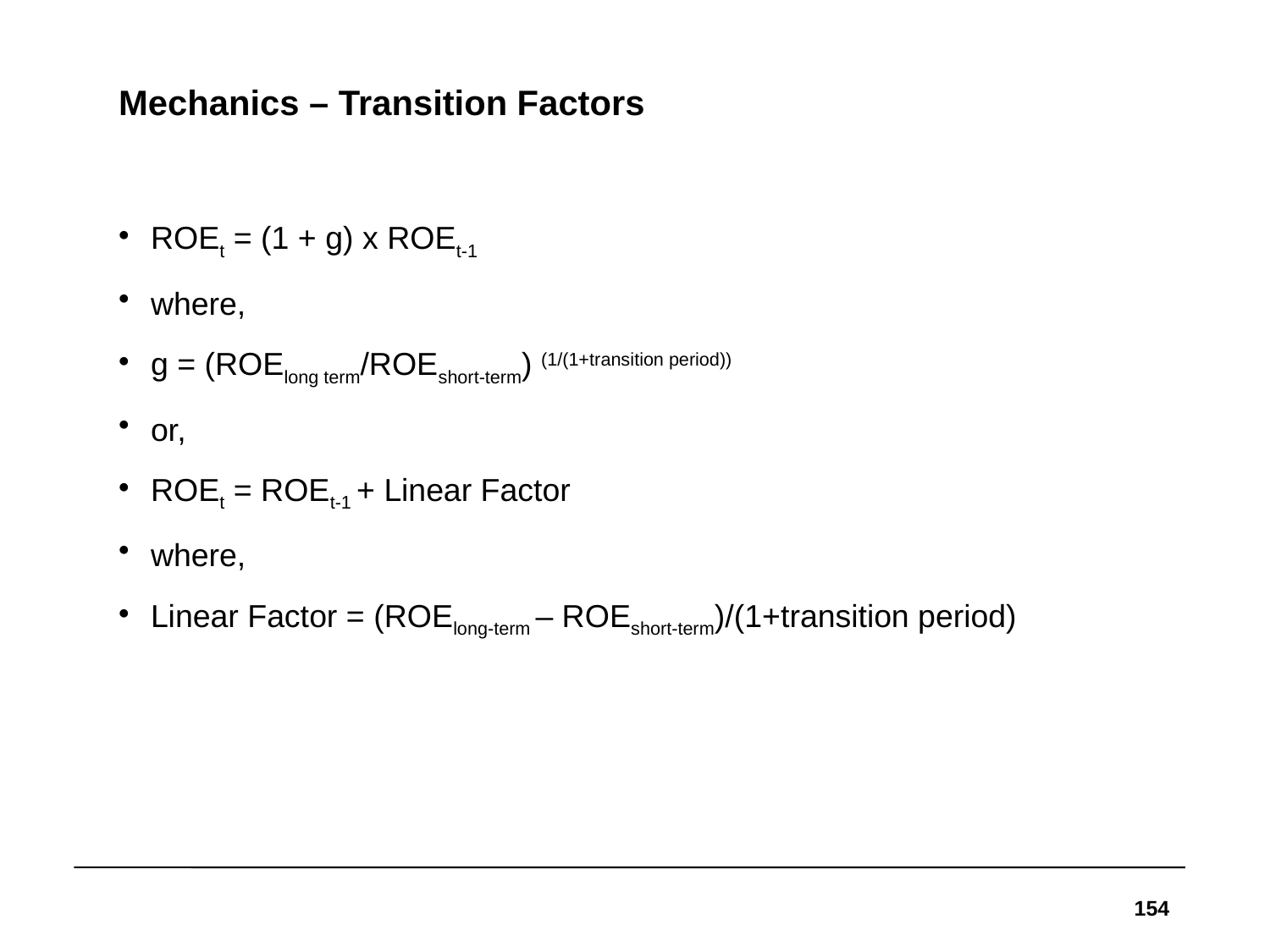

# Mechanics – Transition Factors
ROEt = (1 + g) x ROEt-1
where,
g = (ROElong term/ROEshort-term) (1/(1+transition period))
or,
ROEt = ROEt-1 + Linear Factor
where,
Linear Factor = (ROElong-term – ROEshort-term)/(1+transition period)